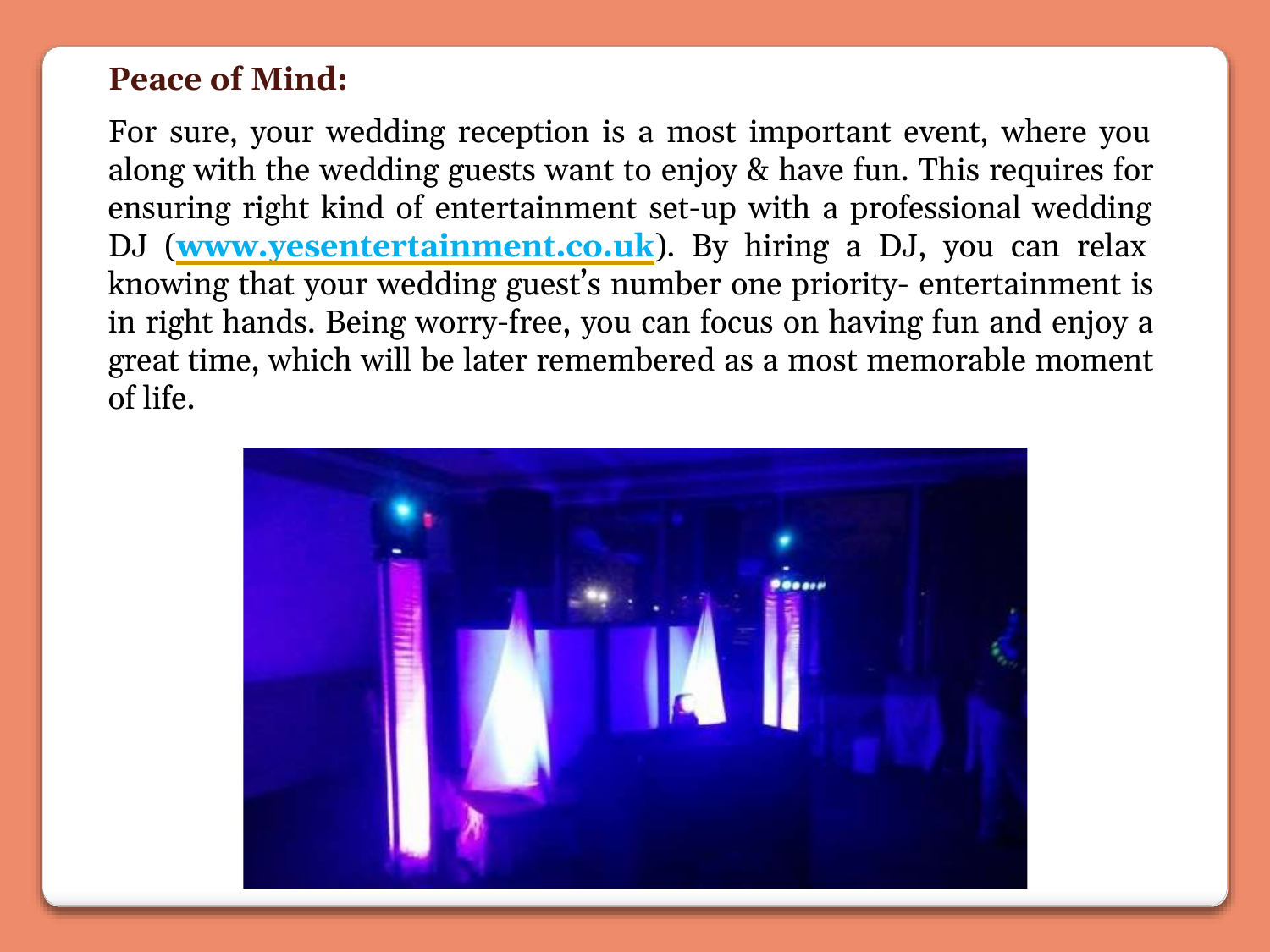

Peace of Mind:
For sure, your wedding reception is a most important event, where you  along with the wedding guests want to enjoy & have fun. This requires for  ensuring right kind of entertainment set-up with a professional wedding  DJ (www.yesentertainment.co.uk). By hiring a DJ, you can relax  knowing that your wedding guest’s number one priority- entertainment is  in right hands. Being worry-free, you can focus on having fun and enjoy a  great time, which will be later remembered as a most memorable moment  of life.